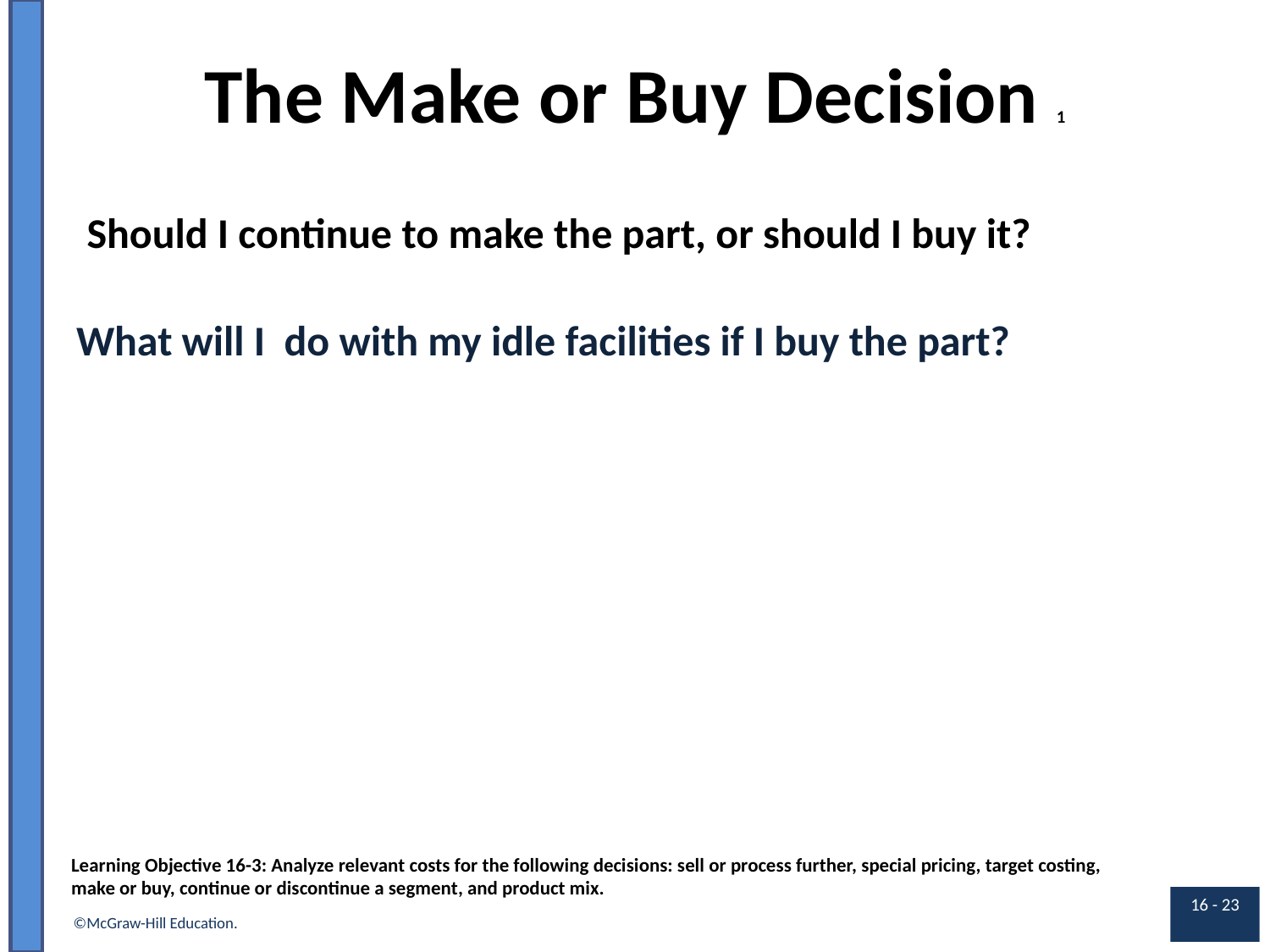

# The Make or Buy Decision 1
Should I continue to make the part, or should I buy it?
What will I  do with my idle facilities if I buy the part?
Learning Objective 16-3: Analyze relevant costs for the following decisions: sell or process further, special pricing, target costing, make or buy, continue or discontinue a segment, and product mix.